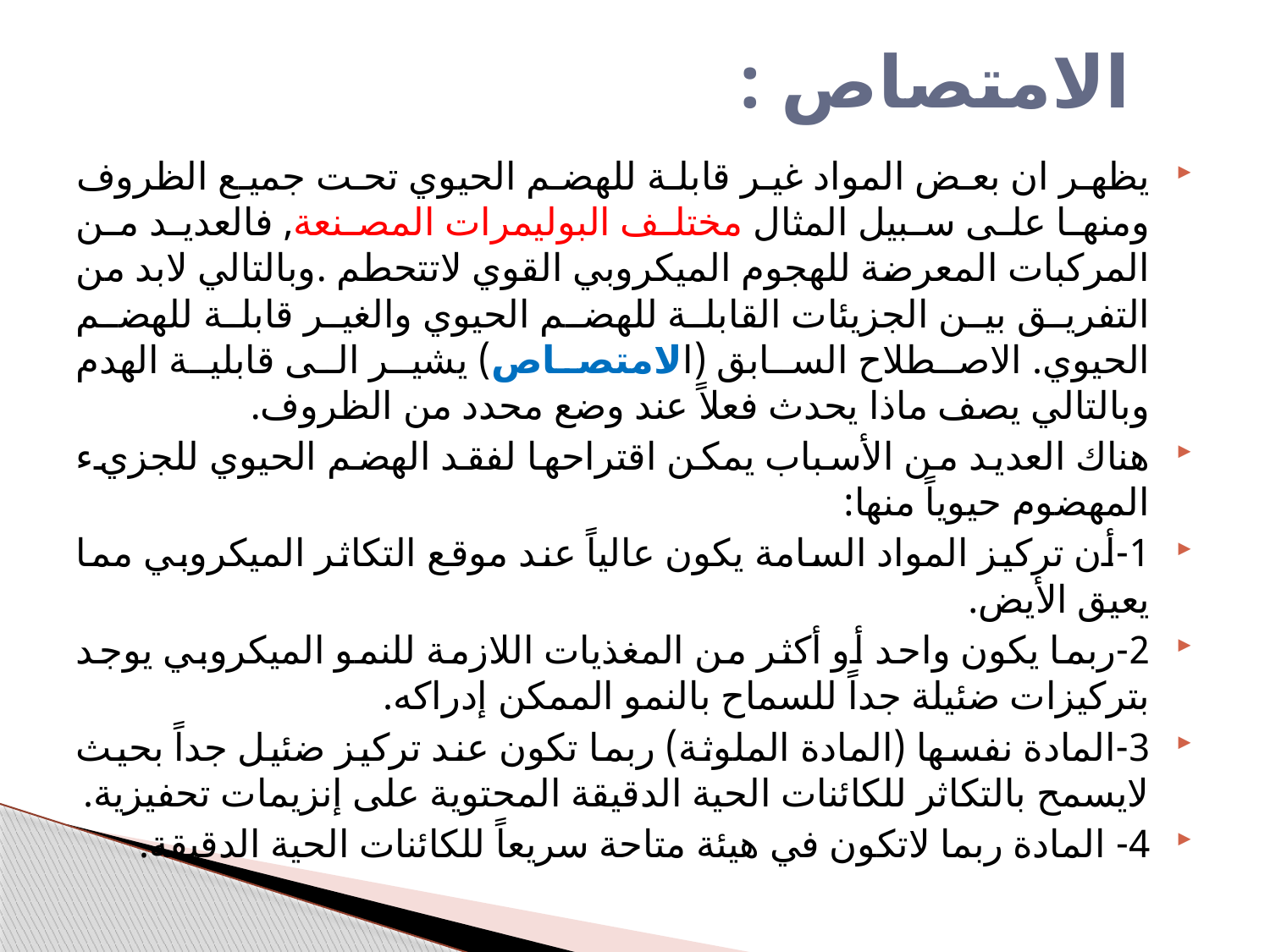

# الامتصاص :
يظهر ان بعض المواد غير قابلة للهضم الحيوي تحت جميع الظروف ومنها على سبيل المثال مختلف البوليمرات المصنعة, فالعديد من المركبات المعرضة للهجوم الميكروبي القوي لاتتحطم .وبالتالي لابد من التفريق بين الجزيئات القابلة للهضم الحيوي والغير قابلة للهضم الحيوي. الاصطلاح السابق (الامتصاص) يشير الى قابلية الهدم وبالتالي يصف ماذا يحدث فعلاً عند وضع محدد من الظروف.
هناك العديد من الأسباب يمكن اقتراحها لفقد الهضم الحيوي للجزيء المهضوم حيوياً منها:
1-أن تركيز المواد السامة يكون عالياً عند موقع التكاثر الميكروبي مما يعيق الأيض.
2-ربما يكون واحد أو أكثر من المغذيات اللازمة للنمو الميكروبي يوجد بتركيزات ضئيلة جداً للسماح بالنمو الممكن إدراكه.
3-المادة نفسها (المادة الملوثة) ربما تكون عند تركيز ضئيل جداً بحيث لايسمح بالتكاثر للكائنات الحية الدقيقة المحتوية على إنزيمات تحفيزية.
4- المادة ربما لاتكون في هيئة متاحة سريعاً للكائنات الحية الدقيقة.